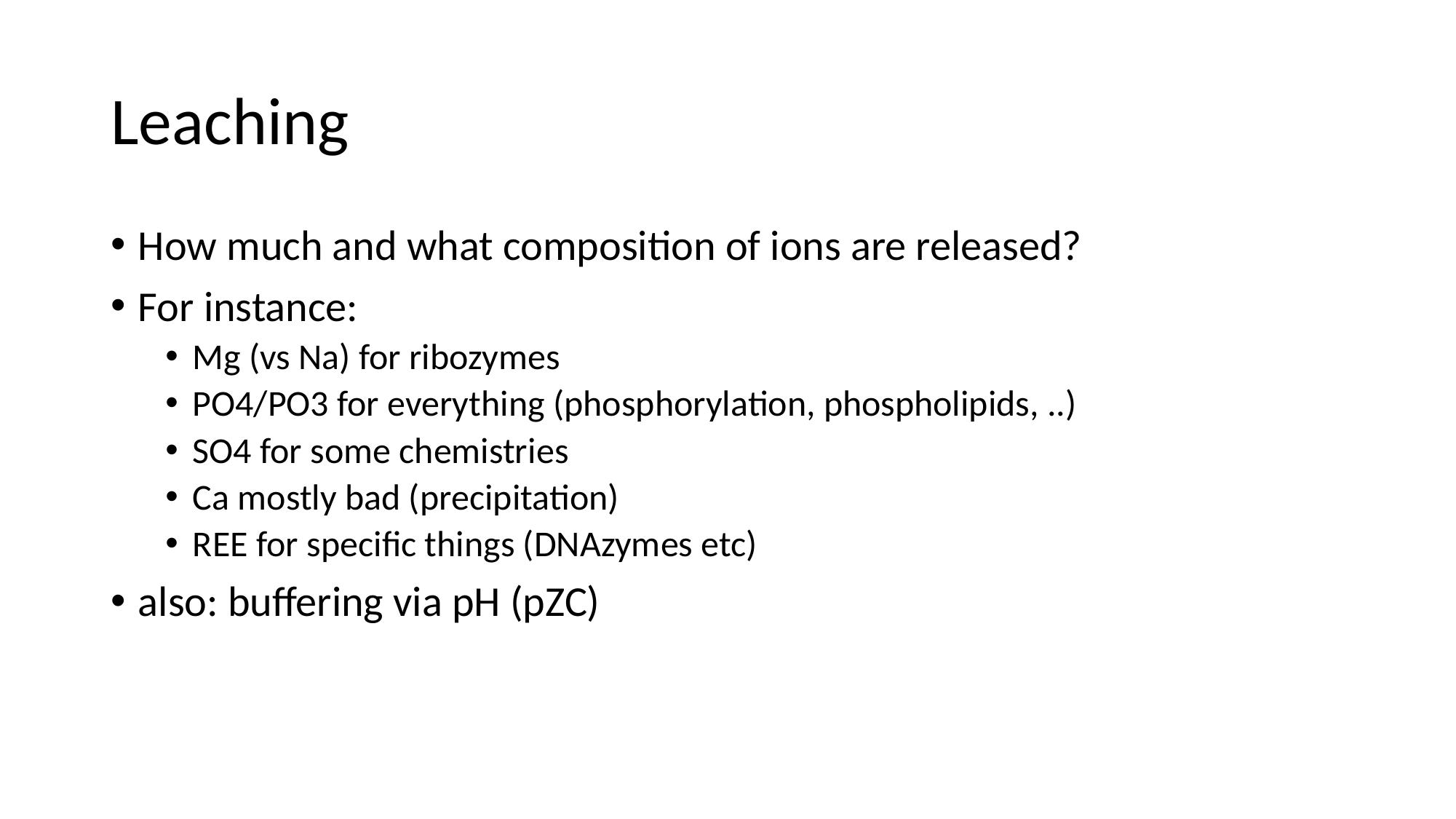

# Leaching
How much and what composition of ions are released?
For instance:
Mg (vs Na) for ribozymes
PO4/PO3 for everything (phosphorylation, phospholipids, ..)
SO4 for some chemistries
Ca mostly bad (precipitation)
REE for specific things (DNAzymes etc)
also: buffering via pH (pZC)